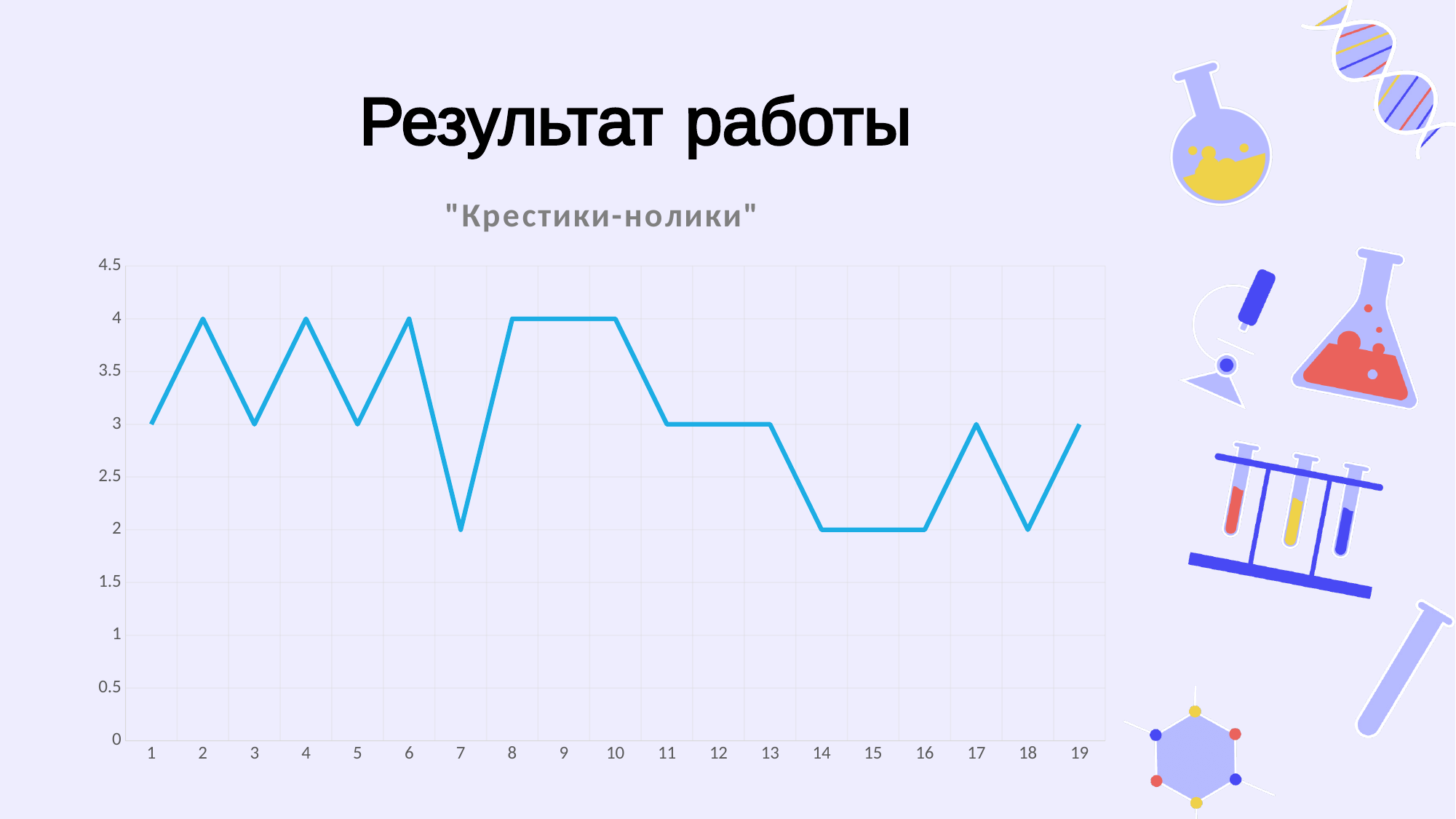

# Результат работы

### Chart: "Крестики-нолики"

| Category |  |
|---|---|